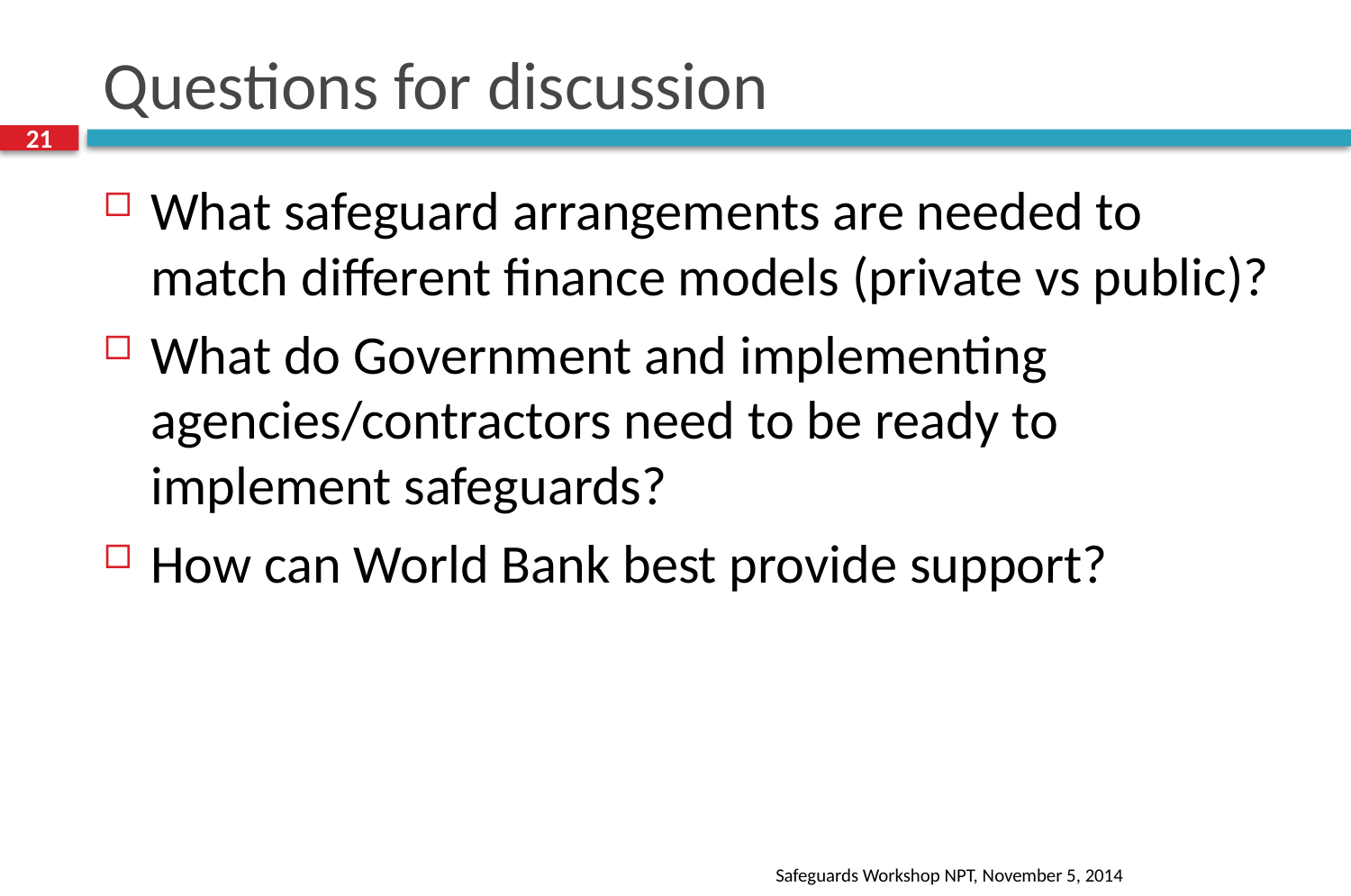

# Questions for discussion
21
What safeguard arrangements are needed to match different finance models (private vs public)?
What do Government and implementing agencies/contractors need to be ready to implement safeguards?
How can World Bank best provide support?